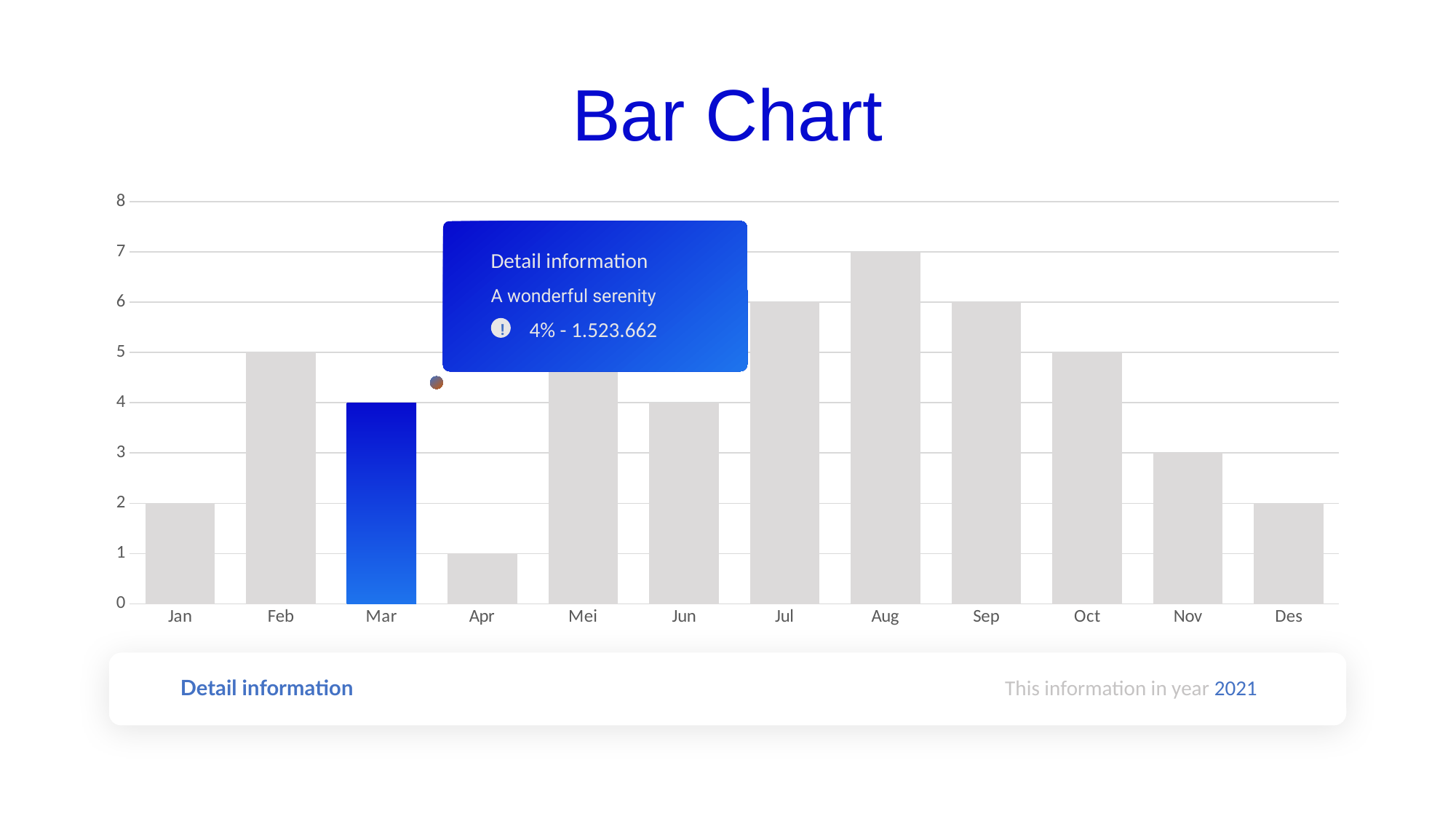

Bar Chart

### Chart

| Category | Series 1 |
|---|---|
| Jan | 2.0 |
| Feb | 5.0 |
| Mar | 4.0 |
| Apr | 1.0 |
| Mei | 5.0 |
| Jun | 4.0 |
| Jul | 6.0 |
| Aug | 7.0 |
| Sep | 6.0 |
| Oct | 5.0 |
| Nov | 3.0 |
| Des | 2.0 |
Detail information
A wonderful serenity
4% - 1.523.662
!

Detail information
This information in year 2021